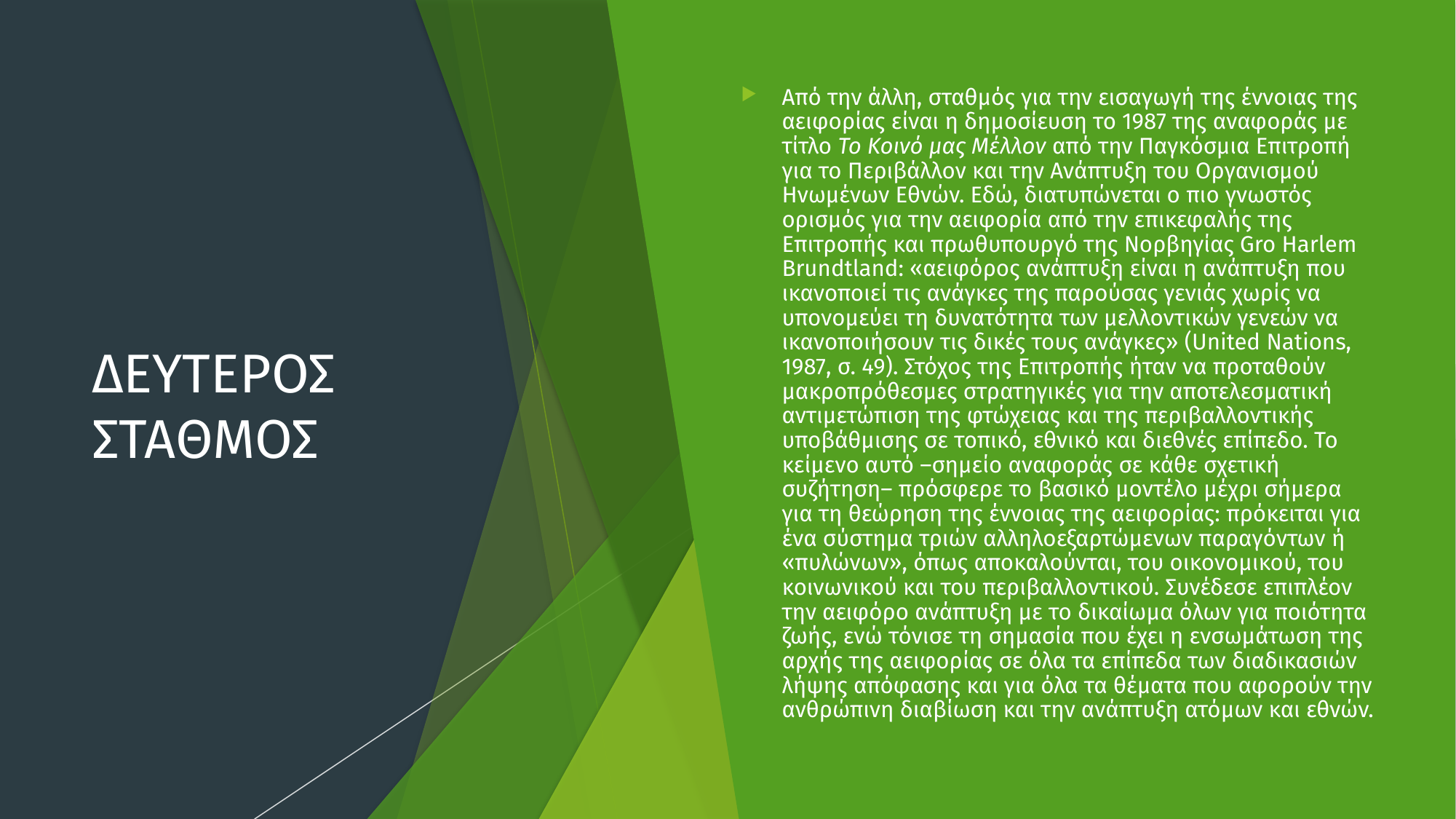

# ΔΕΥΤΕΡΟΣ ΣΤΑΘΜΟΣ
Από την άλλη, σταθμός για την εισαγωγή της έννοιας της αειφορίας είναι η δημοσίευση το 1987 της αναφοράς με τίτλο Το Κοινό μας Μέλλον από την Παγκόσμια Επιτροπή για το Περιβάλλον και την Ανάπτυξη του Οργανισμού Ηνωμένων Εθνών. Εδώ, διατυπώνεται ο πιο γνωστός ορισμός για την αειφορία από την επικεφαλής της Επιτροπής και πρωθυπουργό της Νορβηγίας Gro Harlem Brundtland: «αειφόρος ανάπτυξη είναι η ανάπτυξη που ικανοποιεί τις ανάγκες της παρούσας γενιάς χωρίς να υπονομεύει τη δυνατότητα των μελλοντικών γενεών να ικανοποιήσουν τις δικές τους ανάγκες» (United Nations, 1987, σ. 49). Στόχος της Επιτροπής ήταν να προταθούν μακροπρόθεσμες στρατηγικές για την αποτελεσματική αντιμετώπιση της φτώχειας και της περιβαλλοντικής υποβάθμισης σε τοπικό, εθνικό και διεθνές επίπεδο. Το κείμενο αυτό –σημείο αναφοράς σε κάθε σχετική συζήτηση– πρόσφερε το βασικό μοντέλο μέχρι σήμερα για τη θεώρηση της έννοιας της αειφορίας: πρόκειται για ένα σύστημα τριών αλληλοεξαρτώμενων παραγόντων ή «πυλώνων», όπως αποκαλούνται, του οικονομικού, του κοινωνικού και του περιβαλλοντικού. Συνέδεσε επιπλέον την αειφόρο ανάπτυξη με το δικαίωμα όλων για ποιότητα ζωής, ενώ τόνισε τη σημασία που έχει η ενσωμάτωση της αρχής της αειφορίας σε όλα τα επίπεδα των διαδικασιών λήψης απόφασης και για όλα τα θέματα που αφορούν την ανθρώπινη διαβίωση και την ανάπτυξη ατόμων και εθνών.